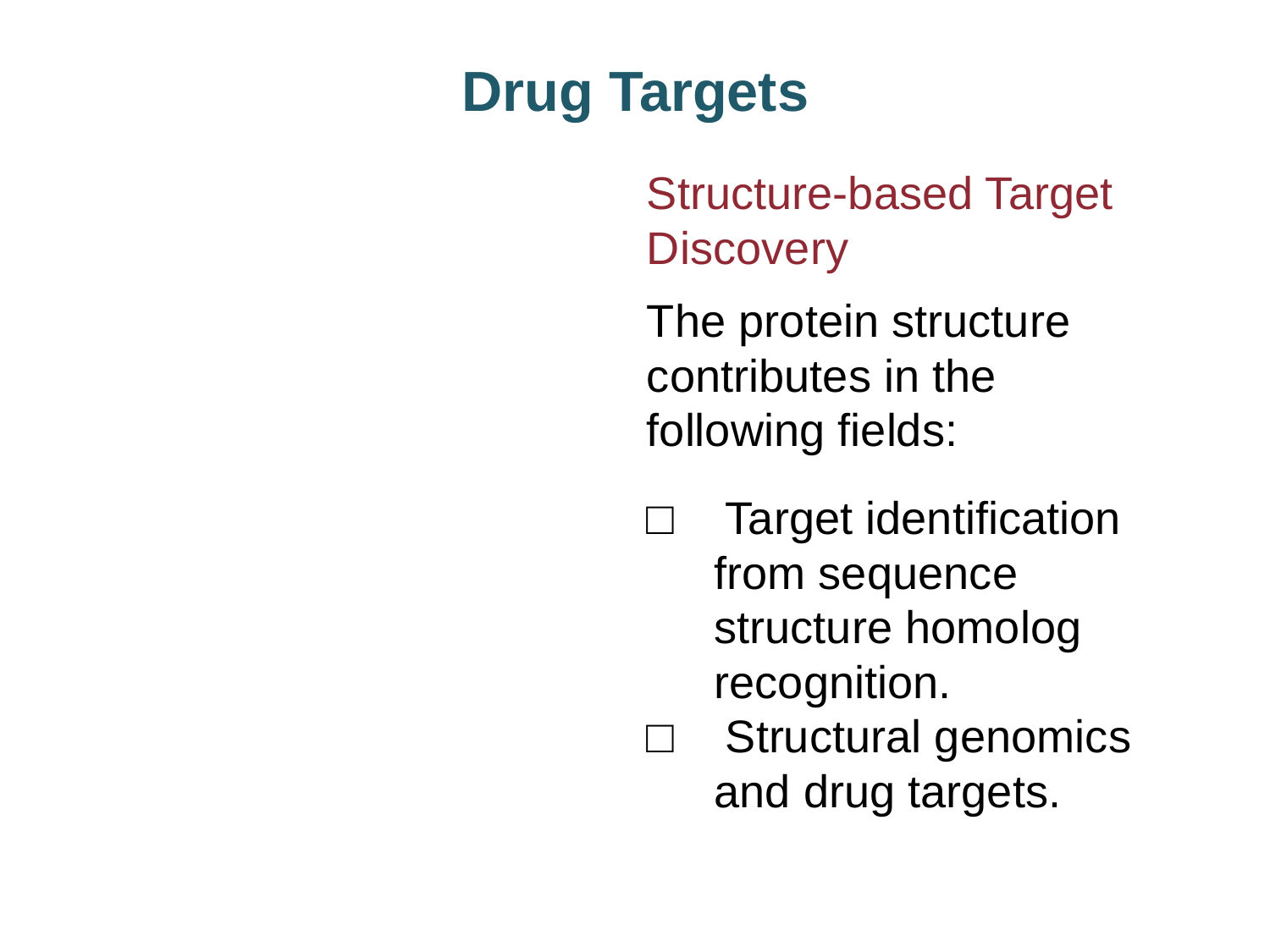

Drug Targets
Structure-based Target Discovery
The protein structure contributes in the following fields:
□    Target identification from sequence structure homolog recognition.
□    Structural genomics and drug targets.